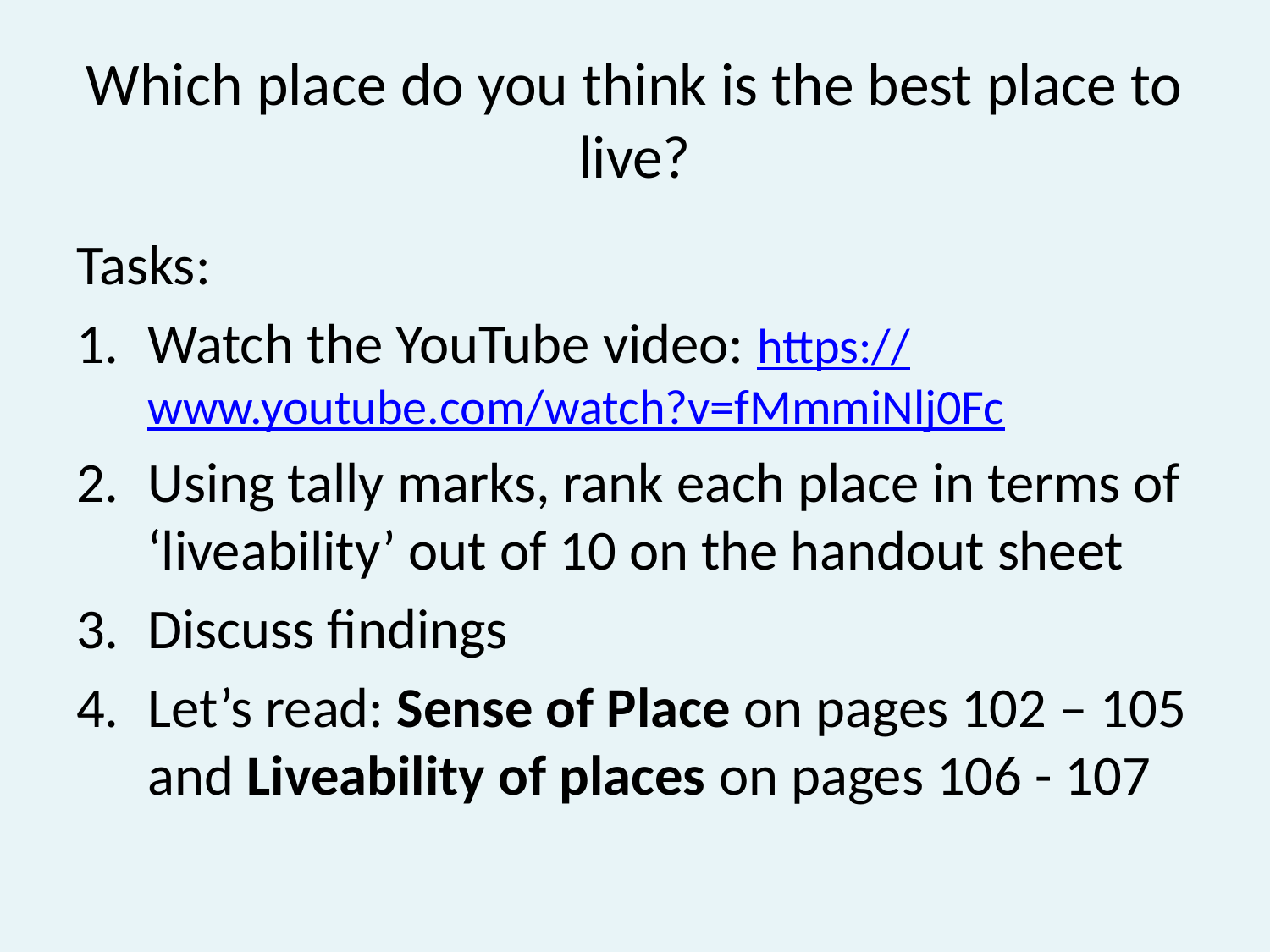

# Which place do you think is the best place to live?
Tasks:
Watch the YouTube video: https://www.youtube.com/watch?v=fMmmiNlj0Fc
Using tally marks, rank each place in terms of ‘liveability’ out of 10 on the handout sheet
Discuss findings
Let’s read: Sense of Place on pages 102 – 105 and Liveability of places on pages 106 - 107